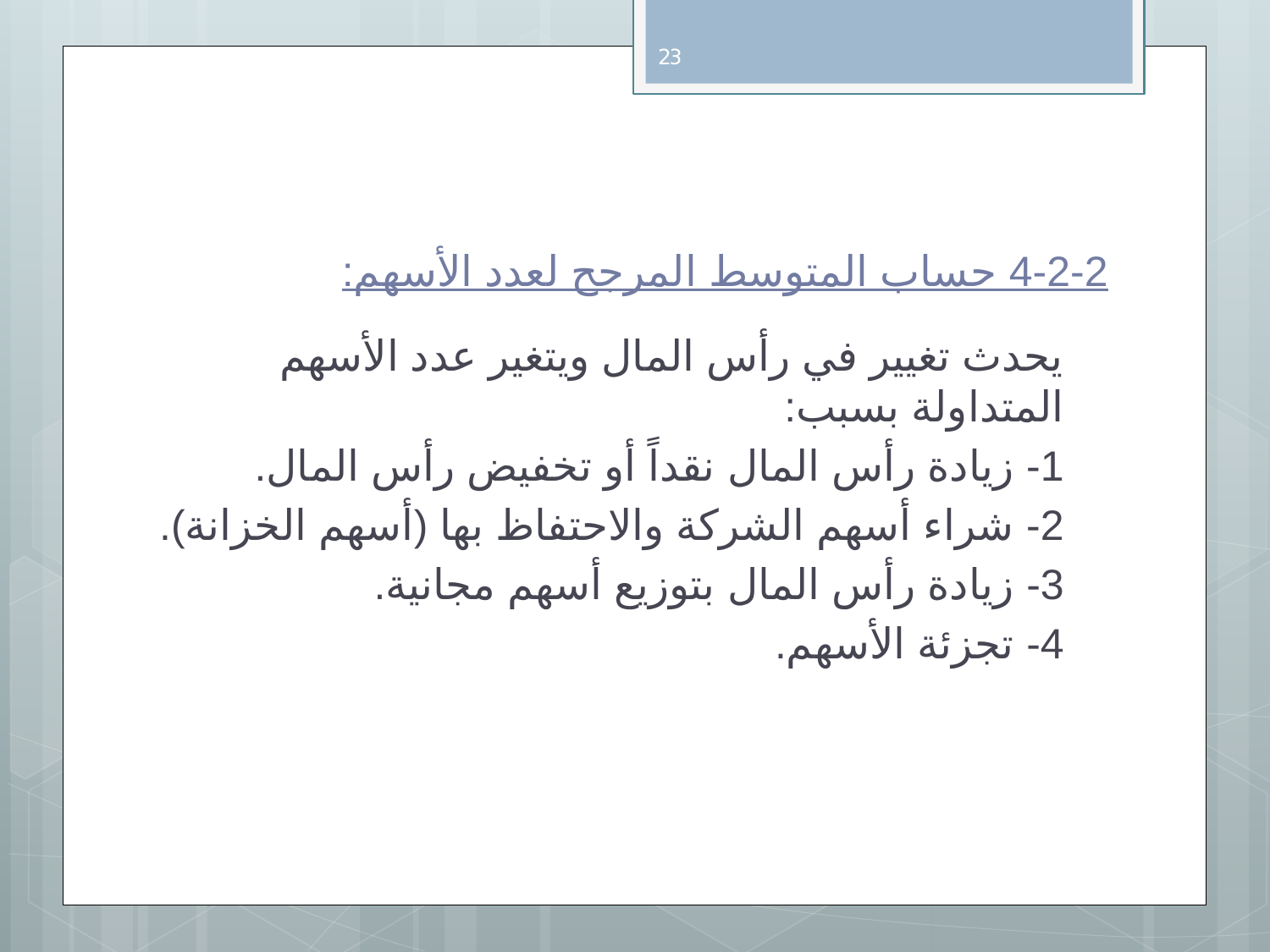

23
# 4-2-2 حساب المتوسط المرجح لعدد الأسهم:
يحدث تغيير في رأس المال ويتغير عدد الأسهم المتداولة بسبب:
1- زيادة رأس المال نقداً أو تخفيض رأس المال.
2- شراء أسهم الشركة والاحتفاظ بها (أسهم الخزانة).
3- زيادة رأس المال بتوزيع أسهم مجانية.
4- تجزئة الأسهم.